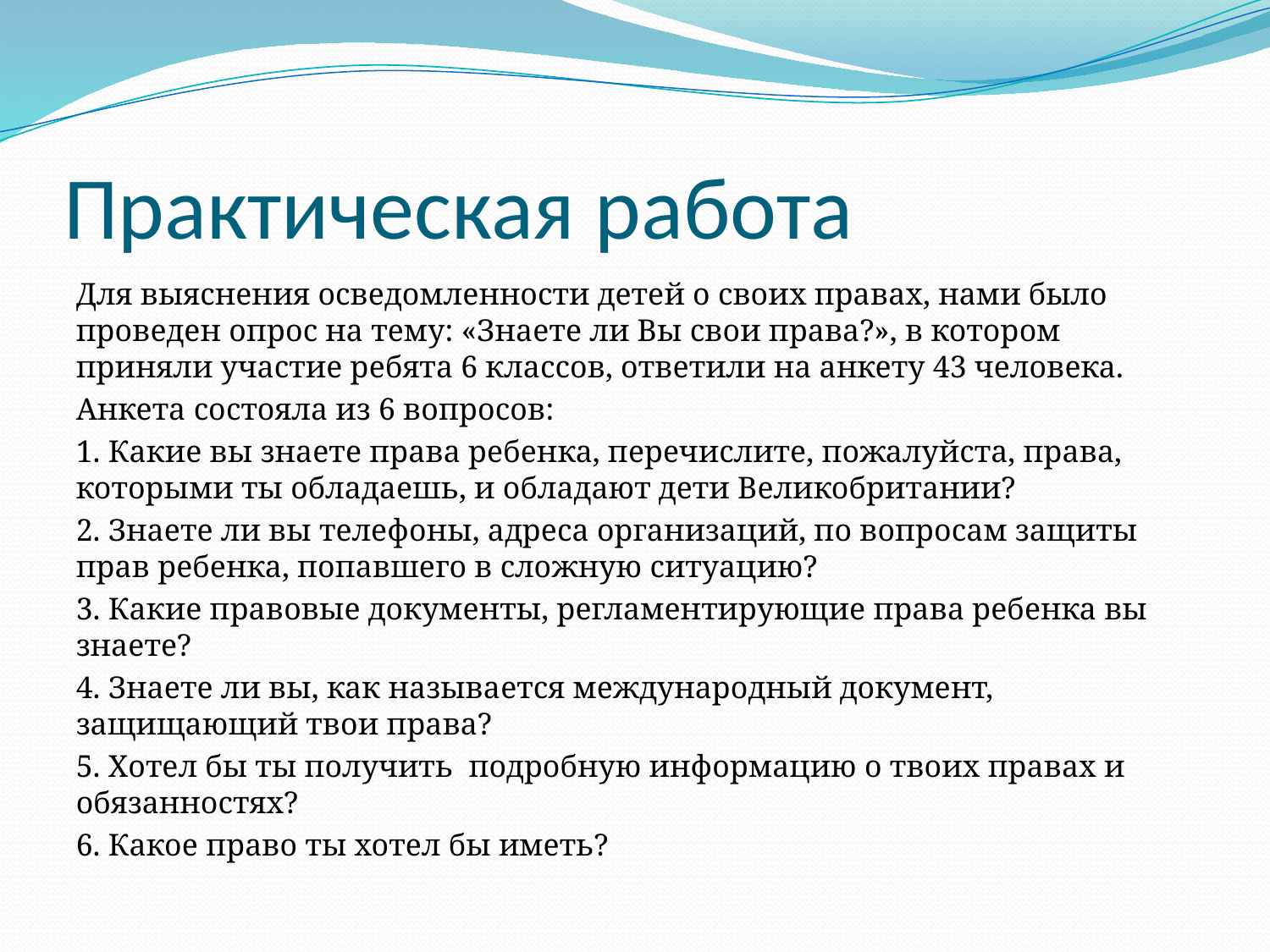

# Практическая работа
Для выяснения осведомленности детей о своих правах, нами было проведен опрос на тему: «Знаете ли Вы свои права?», в котором приняли участие ребята 6 классов, ответили на анкету 43 человека.
Анкета состояла из 6 вопросов:
1. Какие вы знаете права ребенка, перечислите, пожалуйста, права, которыми ты обладаешь, и обладают дети Великобритании?
2. Знаете ли вы телефоны, адреса организаций, по вопросам защиты прав ребенка, попавшего в сложную ситуацию?
3. Какие правовые документы, регламентирующие права ребенка вы знаете?
4. Знаете ли вы, как называется международный документ, защищающий твои права?
5. Хотел бы ты получить  подробную информацию о твоих правах и обязанностях?
6. Какое право ты хотел бы иметь?